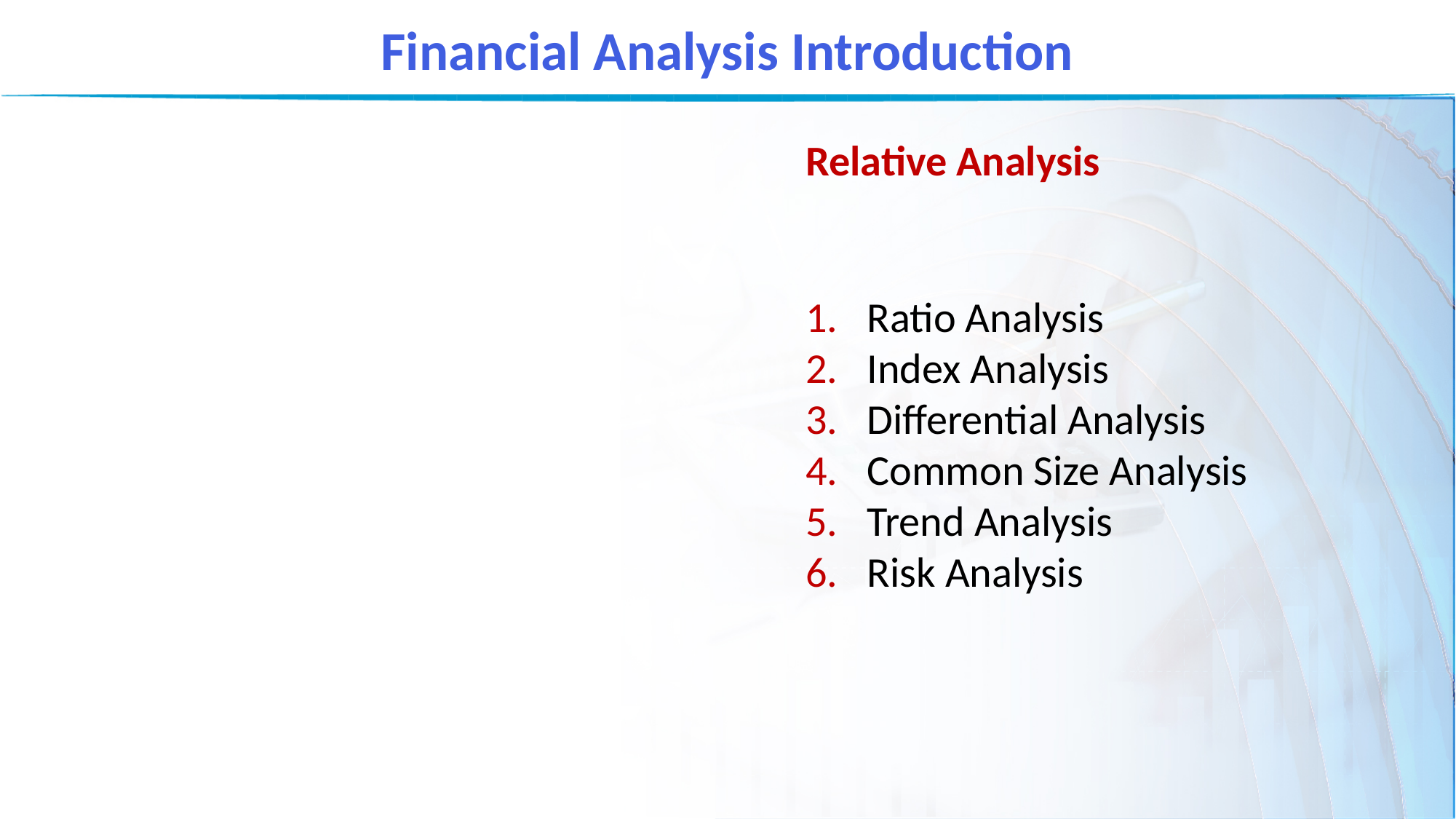

Financial Analysis Introduction
Relative Analysis

Ratio Analysis
Index Analysis
Differential Analysis
Common Size Analysis
Trend Analysis
Risk Analysis